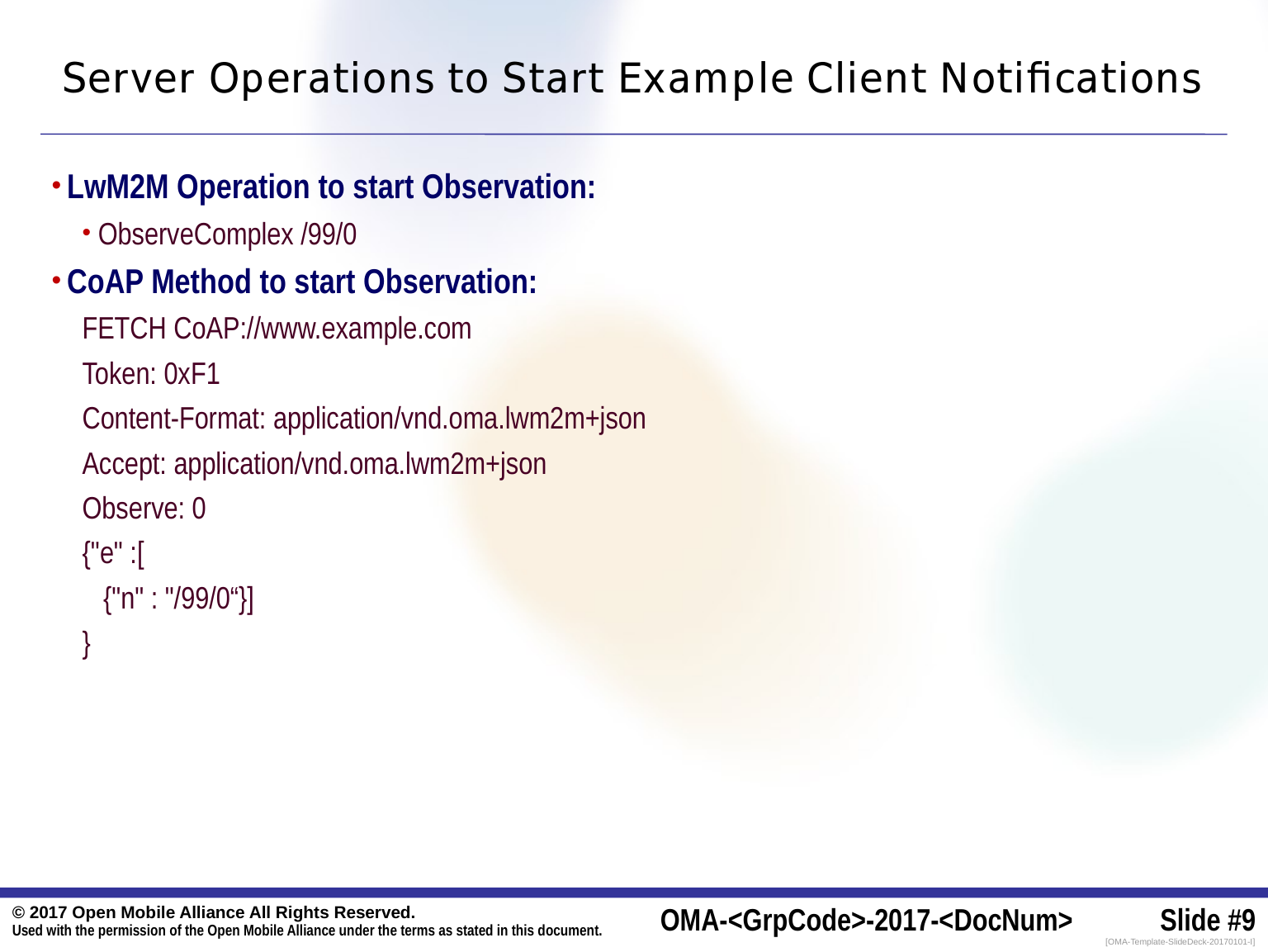

# Server Operations to Start Example Client Notifications
LwM2M Operation to start Observation:
ObserveComplex /99/0
CoAP Method to start Observation:
FETCH CoAP://www.example.com
Token: 0xF1
Content-Format: application/vnd.oma.lwm2m+json
Accept: application/vnd.oma.lwm2m+json
Observe: 0
{"e" :[
   {"n" : "/99/0“}]
}